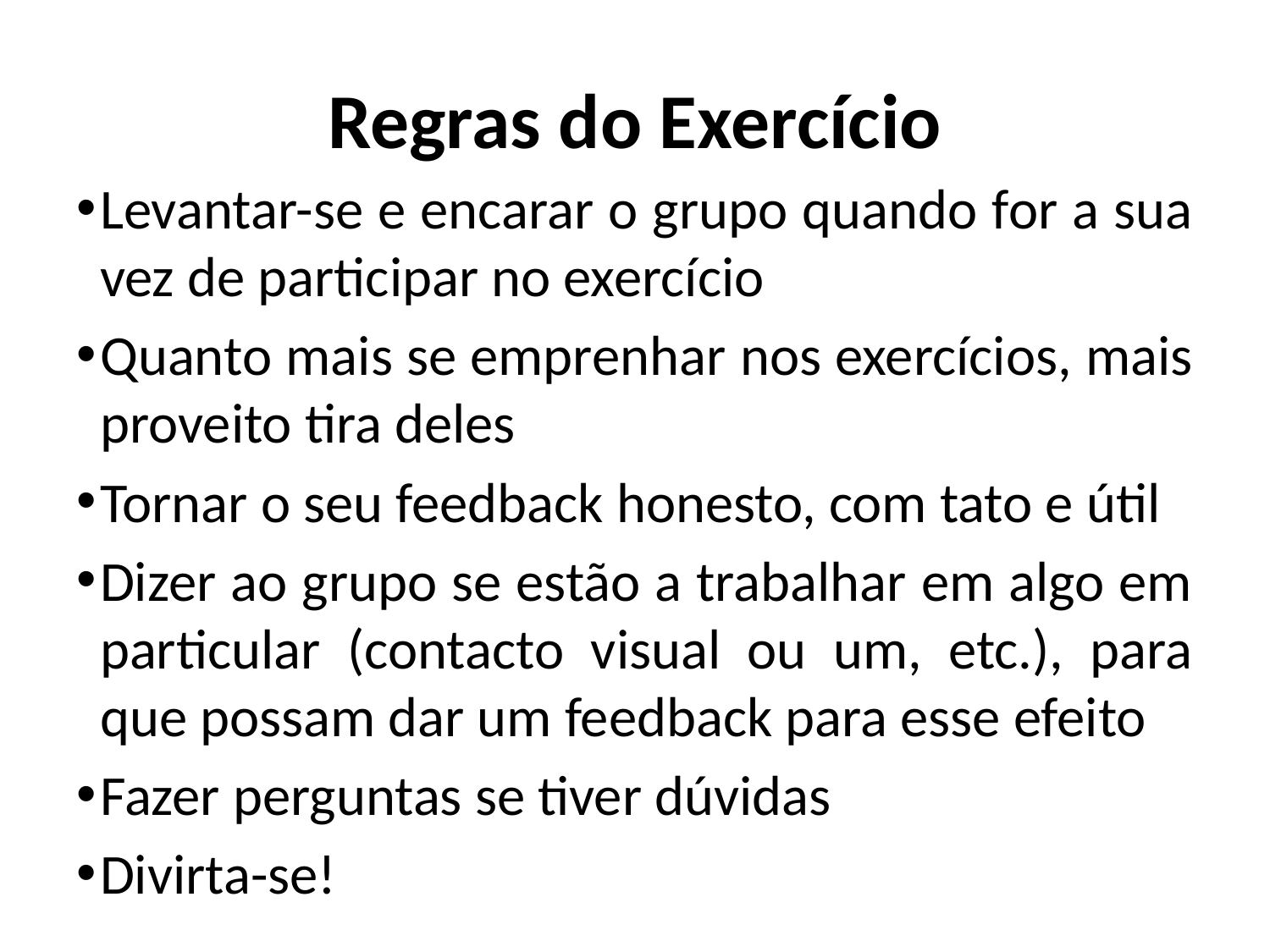

# Regras do Exercício
Levantar-se e encarar o grupo quando for a sua vez de participar no exercício
Quanto mais se emprenhar nos exercícios, mais proveito tira deles
Tornar o seu feedback honesto, com tato e útil
Dizer ao grupo se estão a trabalhar em algo em particular (contacto visual ou um, etc.), para que possam dar um feedback para esse efeito
Fazer perguntas se tiver dúvidas
Divirta-se!